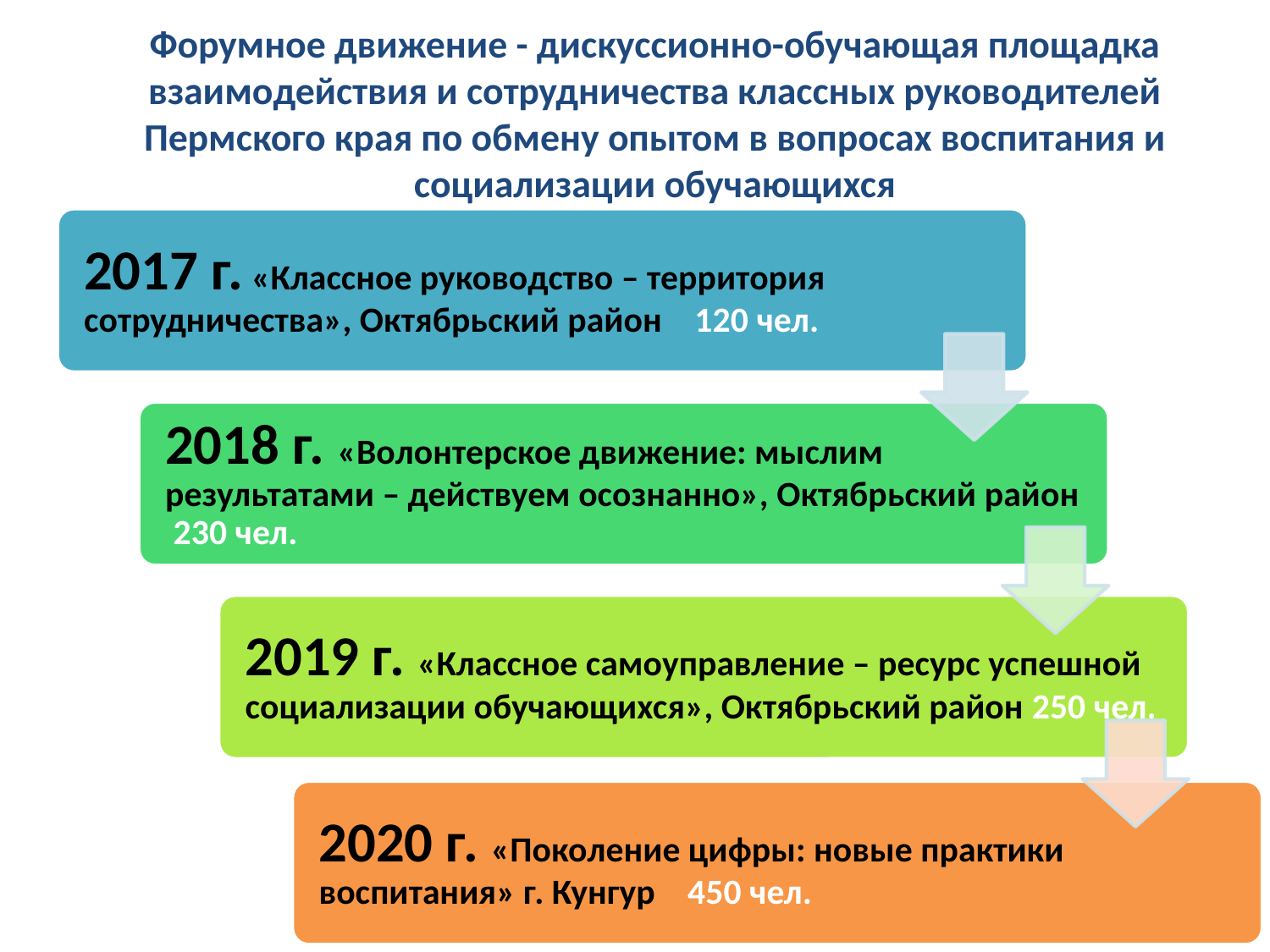

# Форумное движение - дискуссионно-обучающая площадка взаимодействия и сотрудничества классных руководителей Пермского края по обмену опытом в вопросах воспитания и социализации обучающихся
2017 г. «Классное руководство – территория сотрудничества», Октябрьский район    120 чел.
2018 г. «Волонтерское движение: мыслим результатами – действуем осознанно», Октябрьский район  230 чел.
2019 г. «Классное самоуправление – ресурс успешной социализации обучающихся», Октябрьский район 250 чел.
2020 г. «Поколение цифры: новые практики воспитания» г. Кунгур    450 чел.